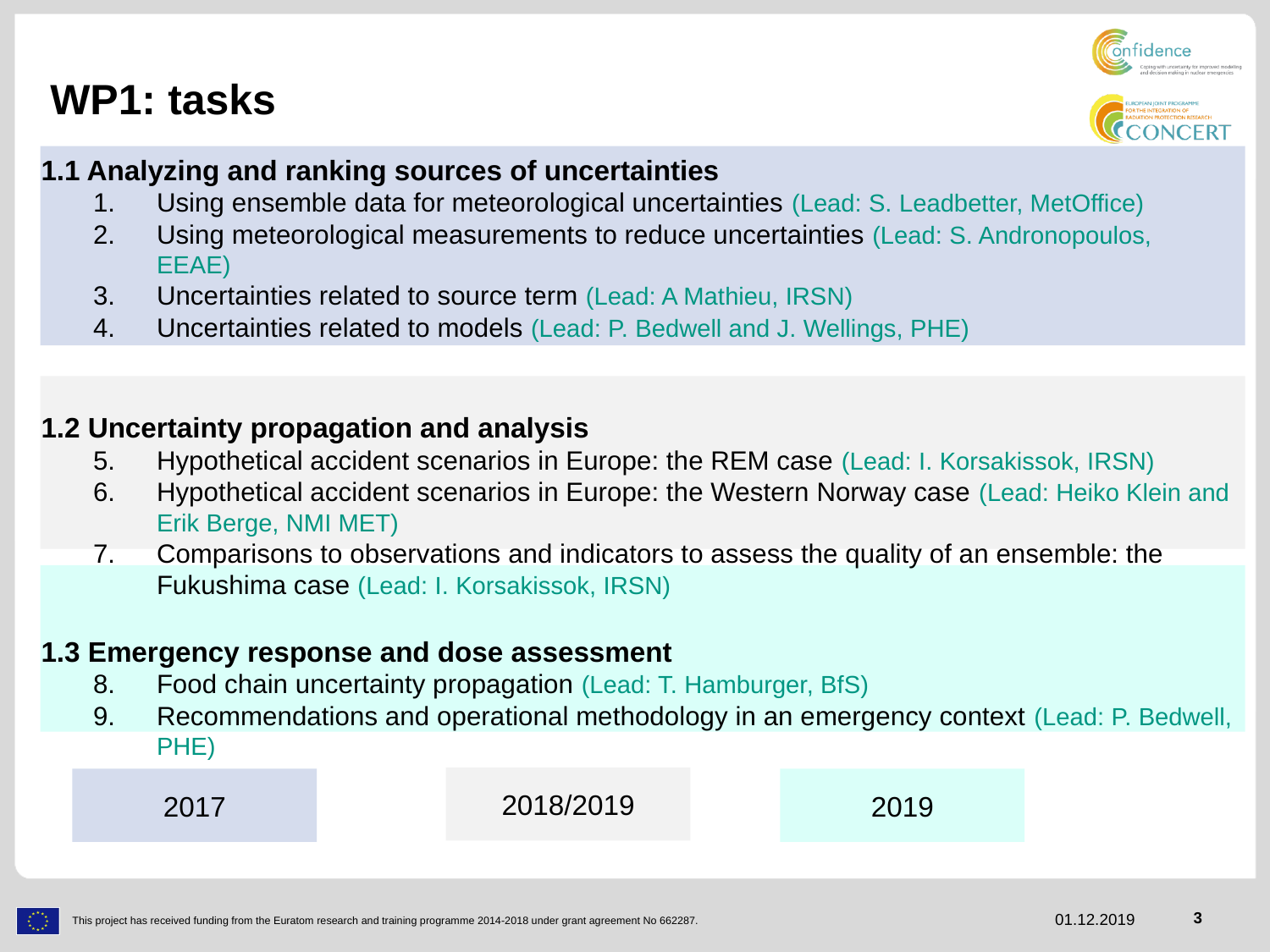

WP1: tasks
   1.1 Analyzing and ranking sources of uncertainties
Using ensemble data for meteorological uncertainties (Lead: S. Leadbetter, MetOffice)
Using meteorological measurements to reduce uncertainties (Lead: S. Andronopoulos, EEAE)
Uncertainties related to source term (Lead: A Mathieu, IRSN)
Uncertainties related to models (Lead: P. Bedwell and J. Wellings, PHE)

   1.2 Uncertainty propagation and analysis
Hypothetical accident scenarios in Europe: the REM case (Lead: I. Korsakissok, IRSN)
Hypothetical accident scenarios in Europe: the Western Norway case (Lead: Heiko Klein and Erik Berge, NMI MET)
Comparisons to observations and indicators to assess the quality of an ensemble: the Fukushima case (Lead: I. Korsakissok, IRSN)

   1.3 Emergency response and dose assessment
Food chain uncertainty propagation (Lead: T. Hamburger, BfS)
Recommendations and operational methodology in an emergency context (Lead: P. Bedwell, PHE)

2018/2019
2017
2019